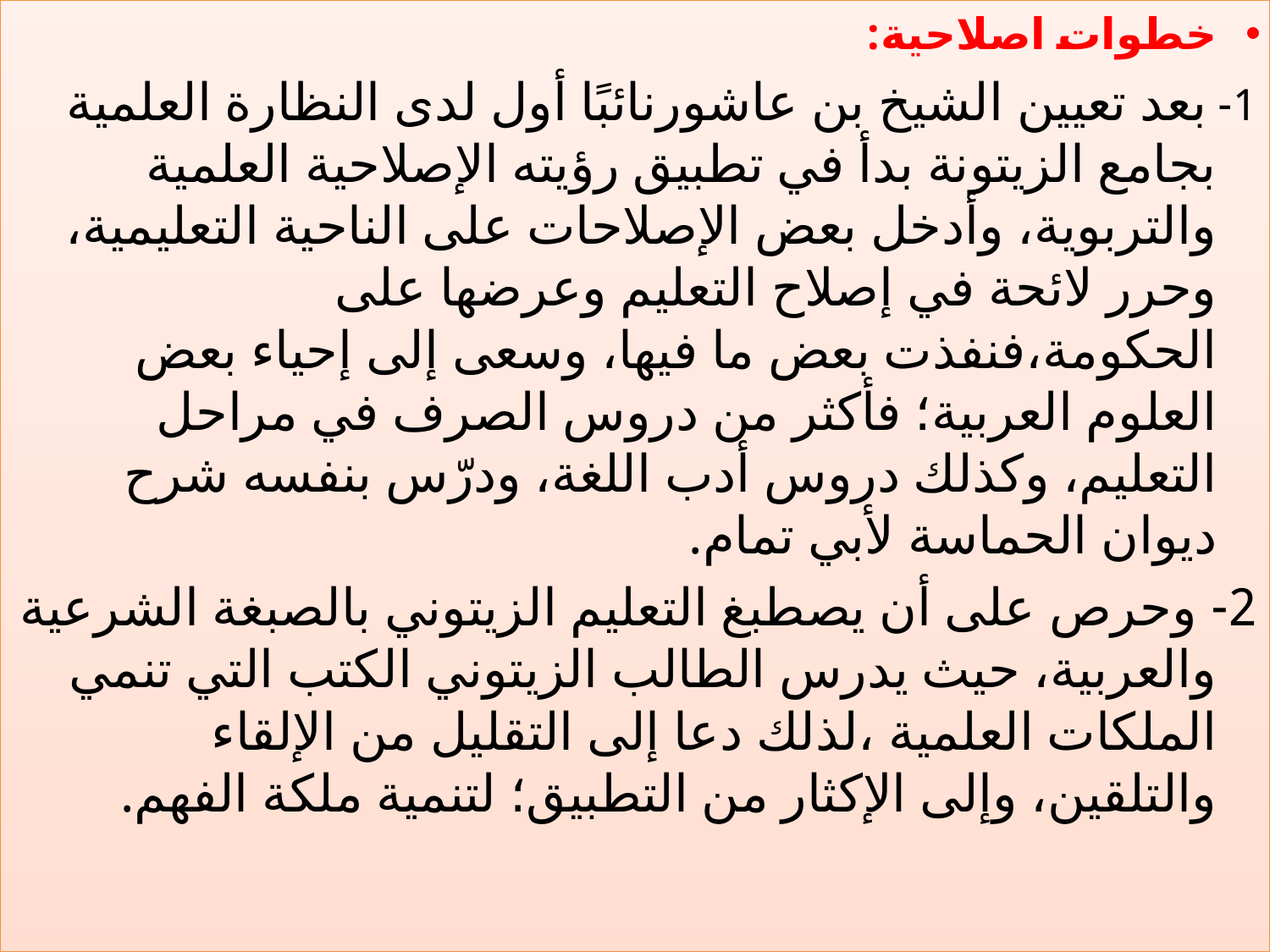

خطوات اصلاحية:
1- بعد تعيين الشيخ بن عاشورنائبًا أول لدى النظارة العلمية بجامع الزيتونة بدأ في تطبيق رؤيته الإصلاحية العلمية والتربوية، وأدخل بعض الإصلاحات على الناحية التعليمية، وحرر لائحة في إصلاح التعليم وعرضها على الحكومة،فنفذت بعض ما فيها، وسعى إلى إحياء بعض العلوم العربية؛ فأكثر من دروس الصرف في مراحل التعليم، وكذلك دروس أدب اللغة، ودرّس بنفسه شرح ديوان الحماسة لأبي تمام.
2- وحرص على أن يصطبغ التعليم الزيتوني بالصبغة الشرعية والعربية، حيث يدرس الطالب الزيتوني الكتب التي تنمي الملكات العلمية ،لذلك دعا إلى التقليل من الإلقاء والتلقين، وإلى الإكثار من التطبيق؛ لتنمية ملكة الفهم.